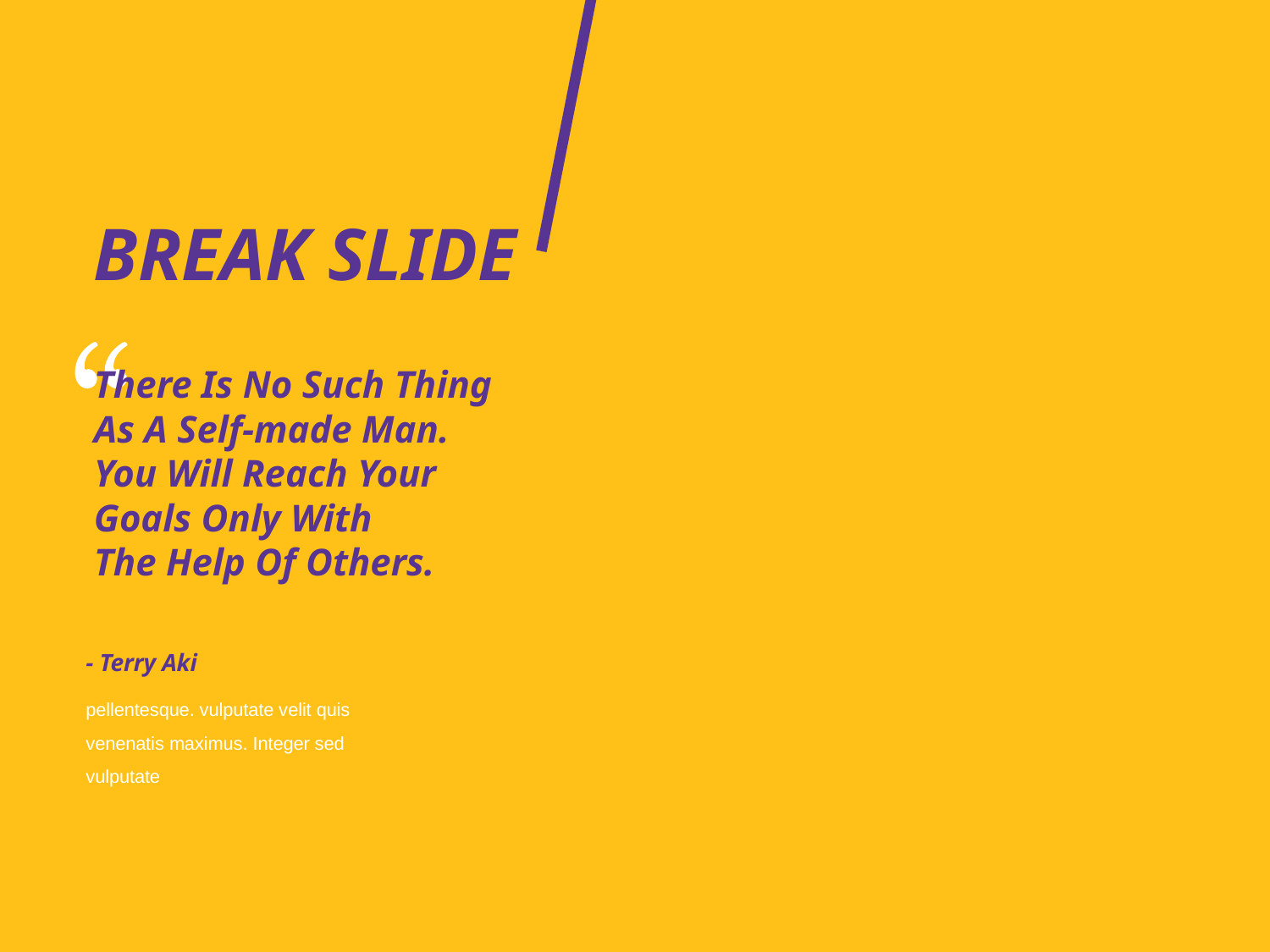

BREAK SLIDE

There Is No Such Thing
As A Self-made Man.
You Will Reach Your
Goals Only With
The Help Of Others.
- Terry Aki
pellentesque. vulputate velit quis venenatis maximus. Integer sed vulputate